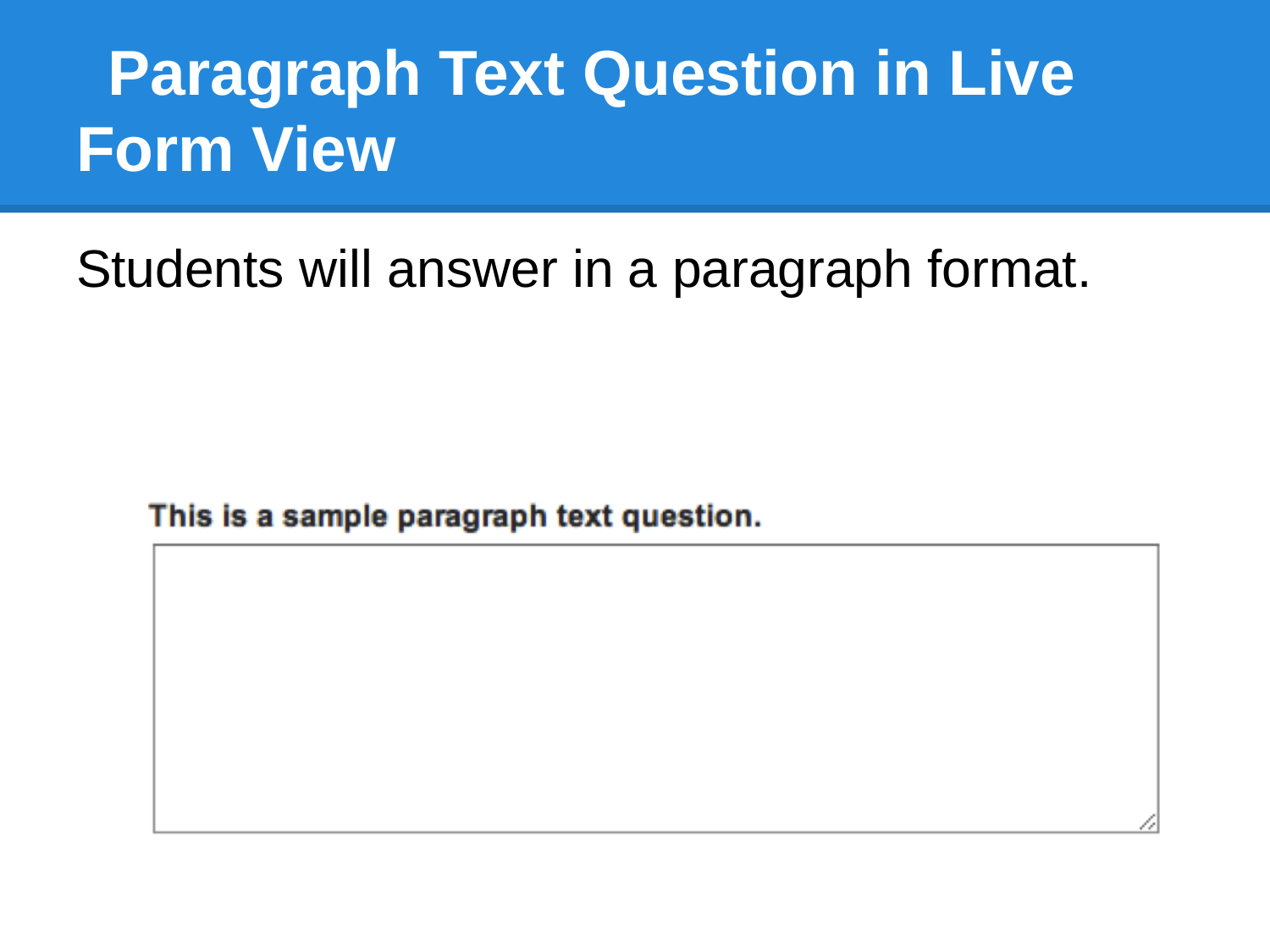

# Paragraph Text Question in Live Form View
Students will answer in a paragraph format.